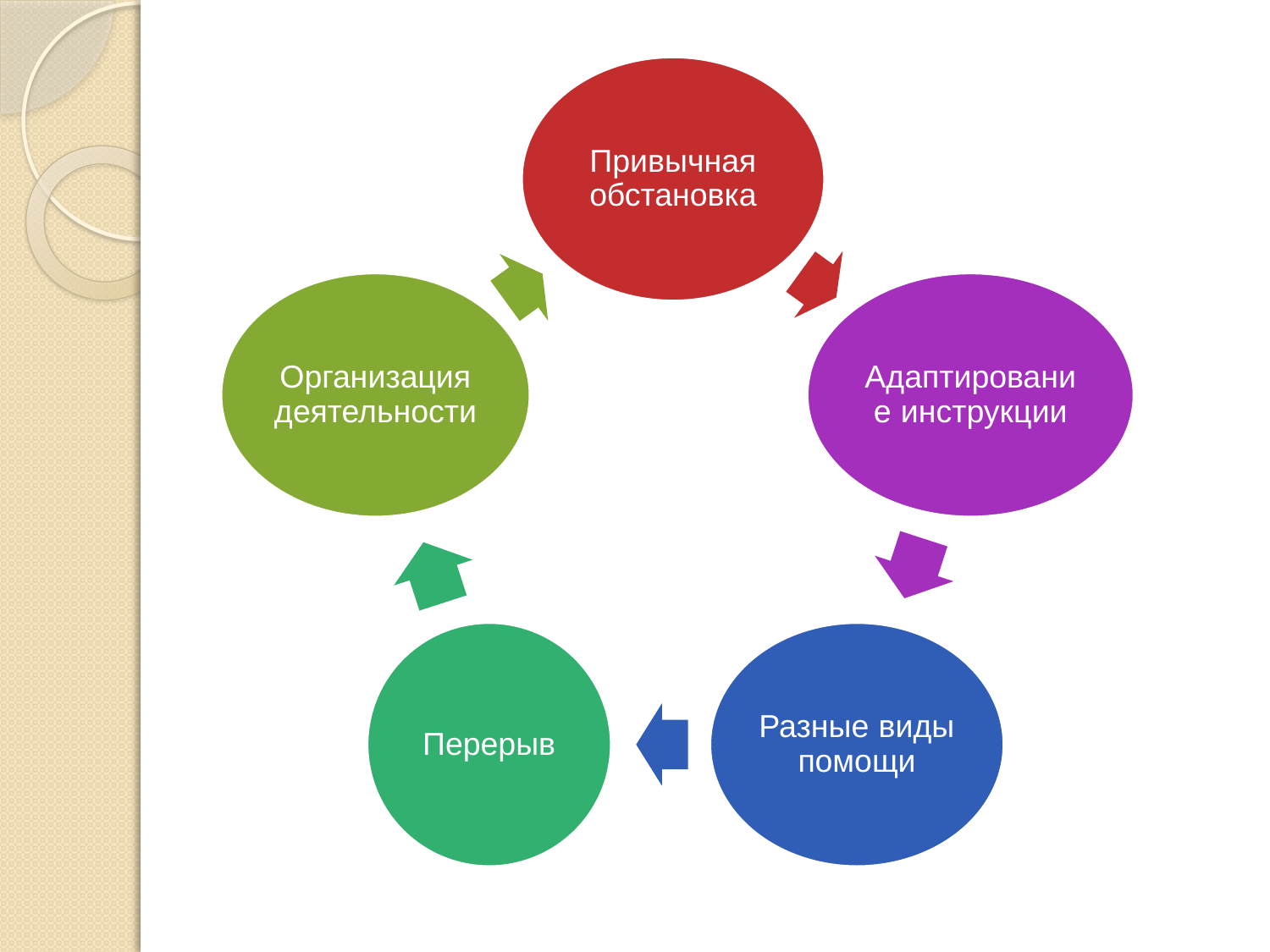

Привычная обстановка

Адаптирование инструкции

Разные виды помощи

Перерыв

Организация деятельности